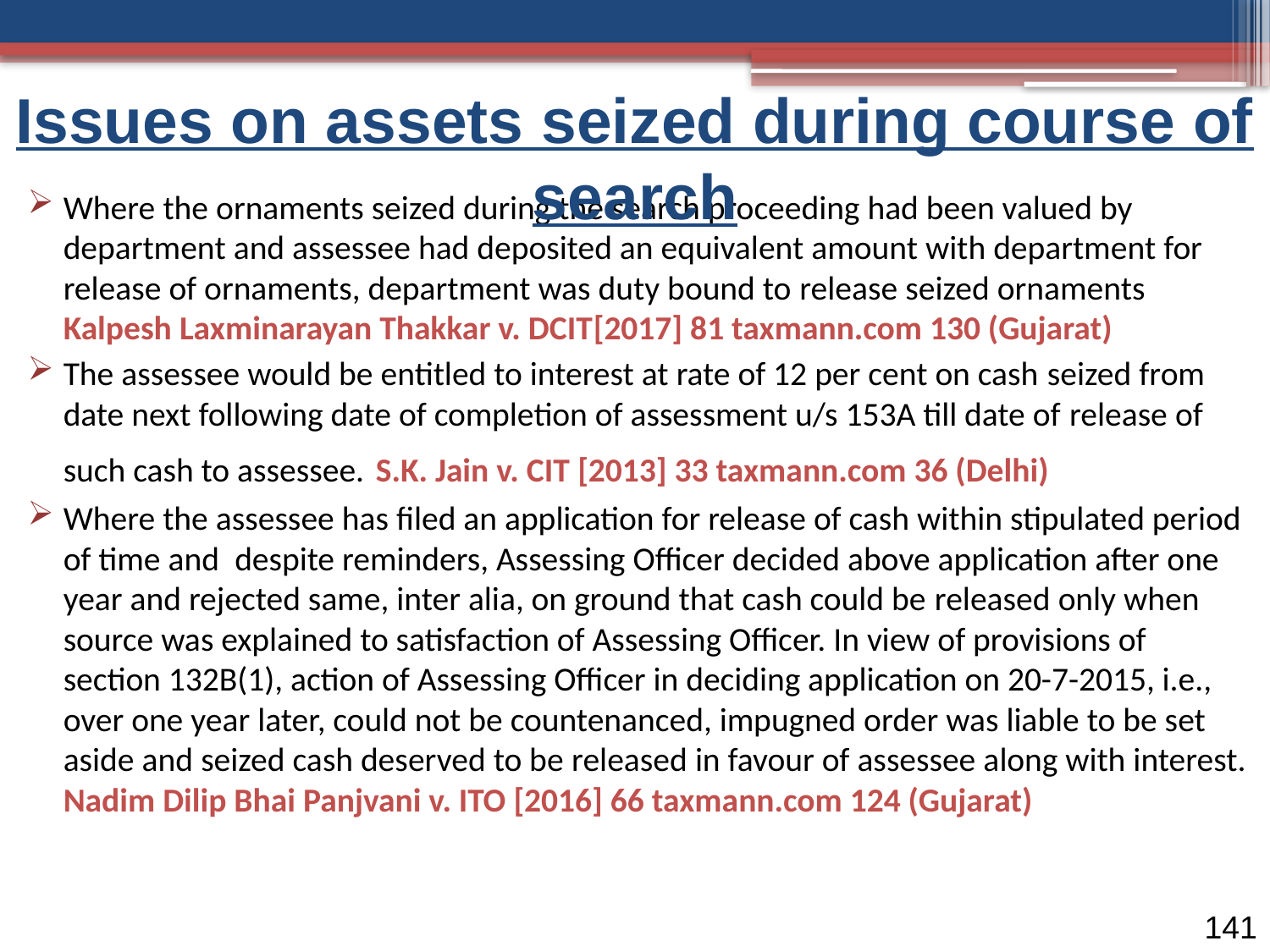

Issues on assets seized during course of search
Where the ornaments seized during the search proceeding had been valued by department and assessee had deposited an equivalent amount with department for release of ornaments, department was duty bound to release seized ornaments Kalpesh Laxminarayan Thakkar v. DCIT[2017] 81 taxmann.com 130 (Gujarat)
The assessee would be entitled to interest at rate of 12 per cent on cash seized from date next following date of completion of assessment u/s 153A till date of release of such cash to assessee. S.K. Jain v. CIT [2013] 33 taxmann.com 36 (Delhi)
Where the assessee has filed an application for release of cash within stipulated period of time and  despite reminders, Assessing Officer decided above application after one year and rejected same, inter alia, on ground that cash could be released only when source was explained to satisfaction of Assessing Officer. In view of provisions of section 132B(1), action of Assessing Officer in deciding application on 20-7-2015, i.e., over one year later, could not be countenanced, impugned order was liable to be set aside and seized cash deserved to be released in favour of assessee along with interest. Nadim Dilip Bhai Panjvani v. ITO [2016] 66 taxmann.com 124 (Gujarat)

141